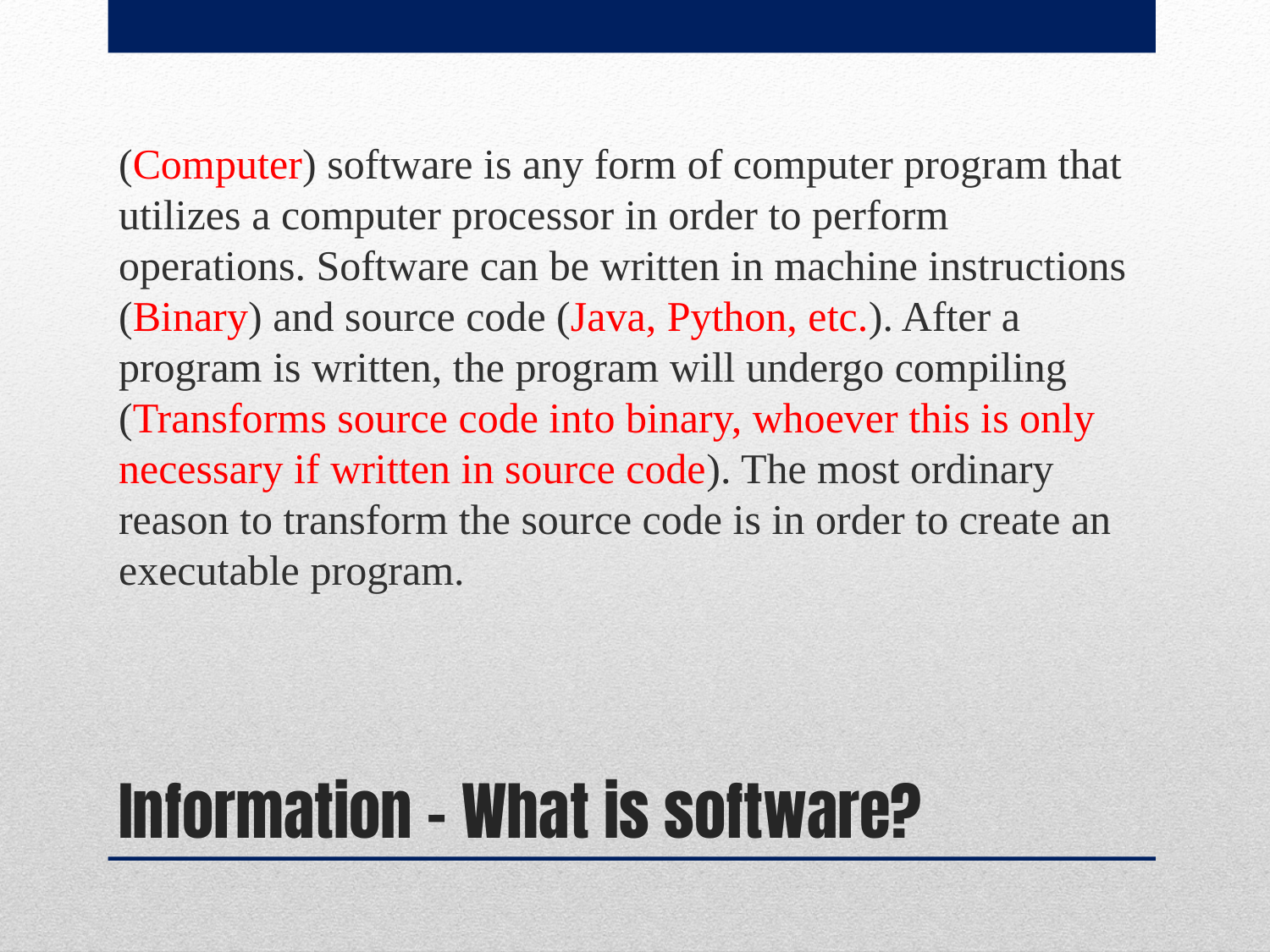

(Computer) software is any form of computer program that utilizes a computer processor in order to perform operations. Software can be written in machine instructions (Binary) and source code (Java, Python, etc.). After a program is written, the program will undergo compiling (Transforms source code into binary, whoever this is only necessary if written in source code). The most ordinary reason to transform the source code is in order to create an executable program.
# Information – What is software?